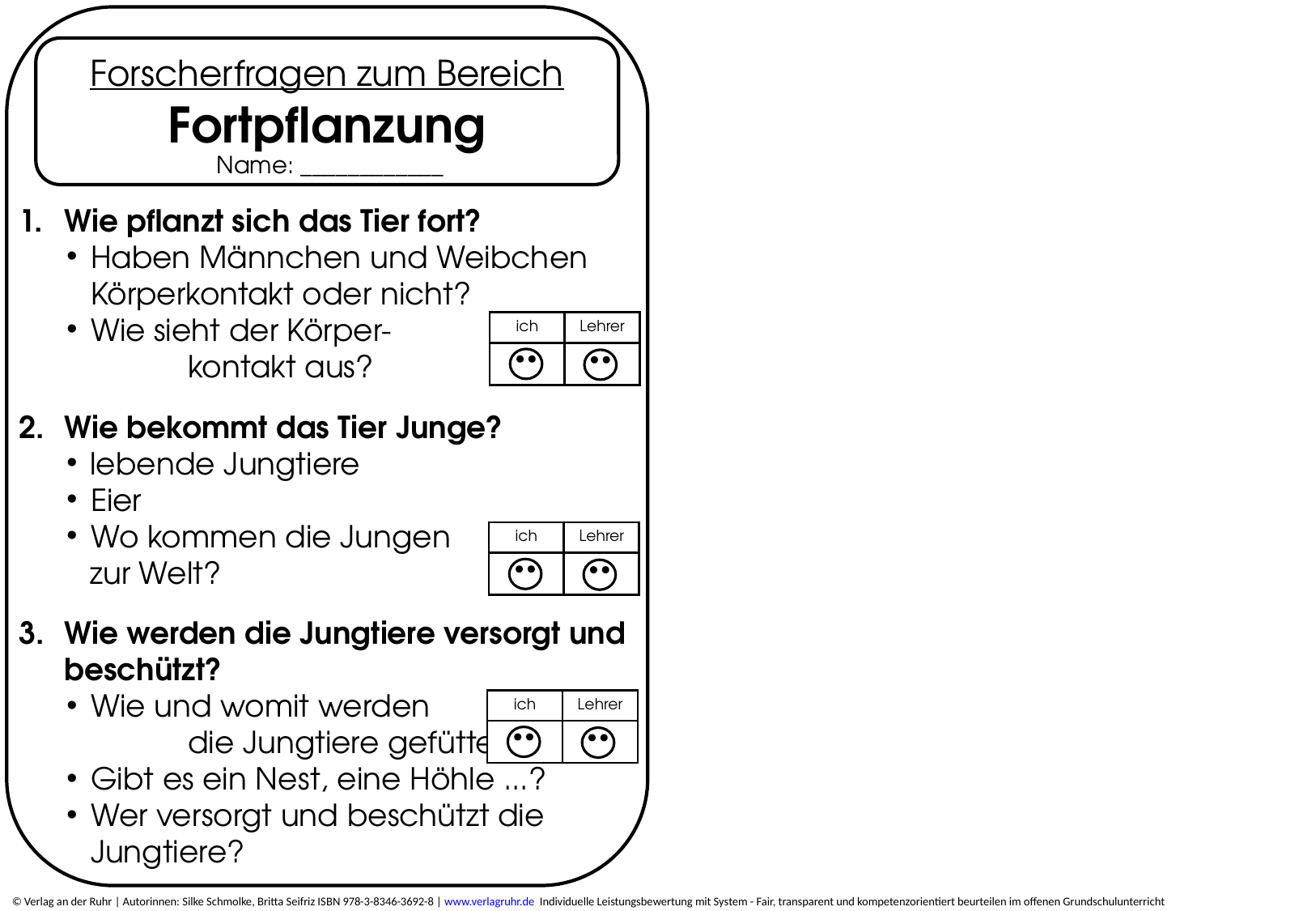

Forscherfragen zum Bereich
Fortpflanzung

Wie pflanzt sich das Tier fort?
Haben Männchen und Weibchen Körperkontakt oder nicht?
Wie sieht der Körper-
	kontakt aus?

Wie bekommt das Tier Junge?
lebende Jungtiere
Eier
Wo kommen die Jungen
	zur Welt?

Wie werden die Jungtiere versorgt und beschützt?
Wie und womit werden
	die Jungtiere gefüttert?
Gibt es ein Nest, eine Höhle ...?
Wer versorgt und beschützt die Jungtiere?
Name: ____________
| ich | Lehrer |
| --- | --- |
|  |  |

| ich | Lehrer |
| --- | --- |
|  |  |

| ich | Lehrer |
| --- | --- |
|  |  |